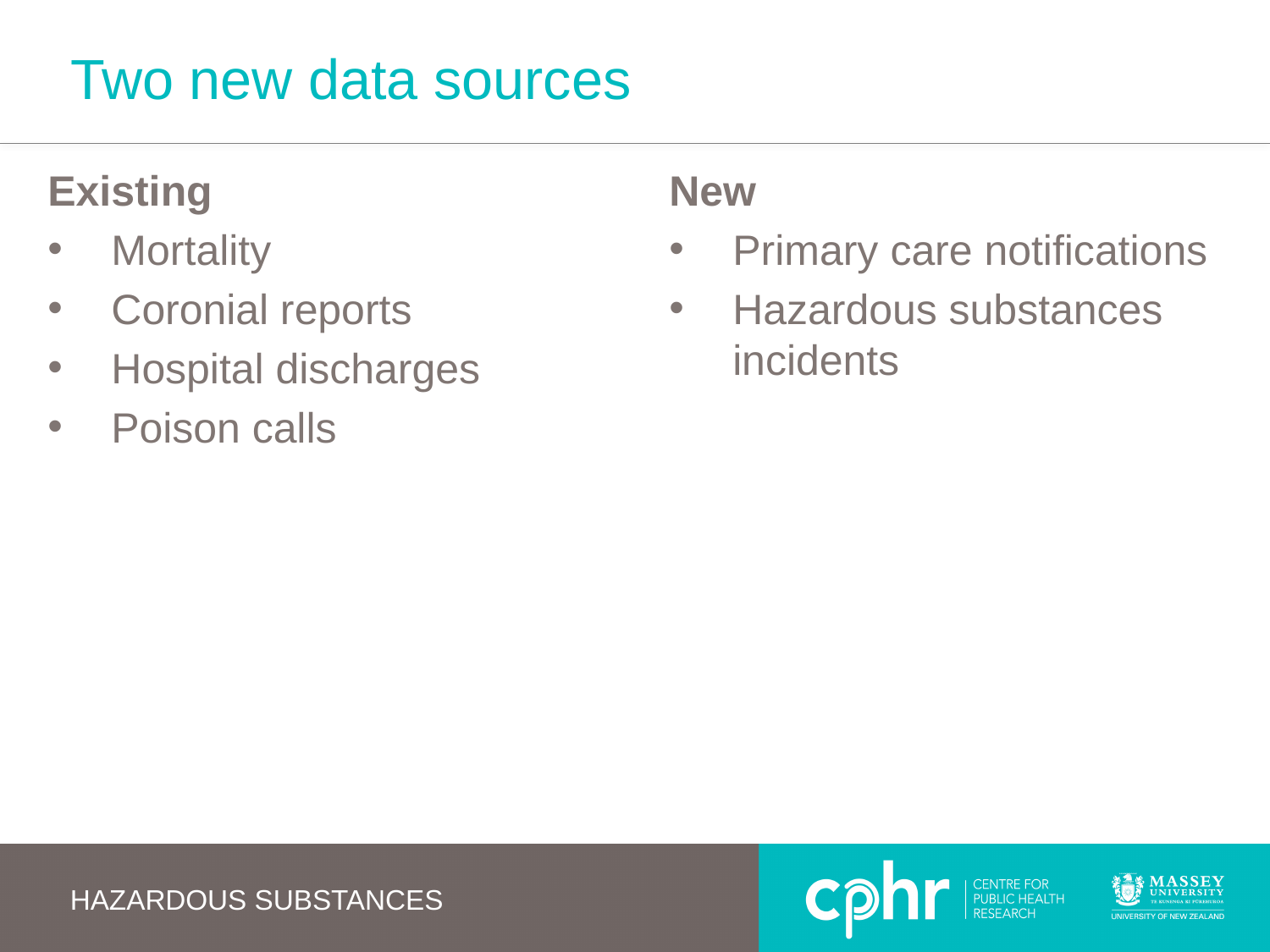

# Two new data sources
Existing
Mortality
Coronial reports
Hospital discharges
Poison calls
New
Primary care notifications
Hazardous substances incidents
Hazardous substances